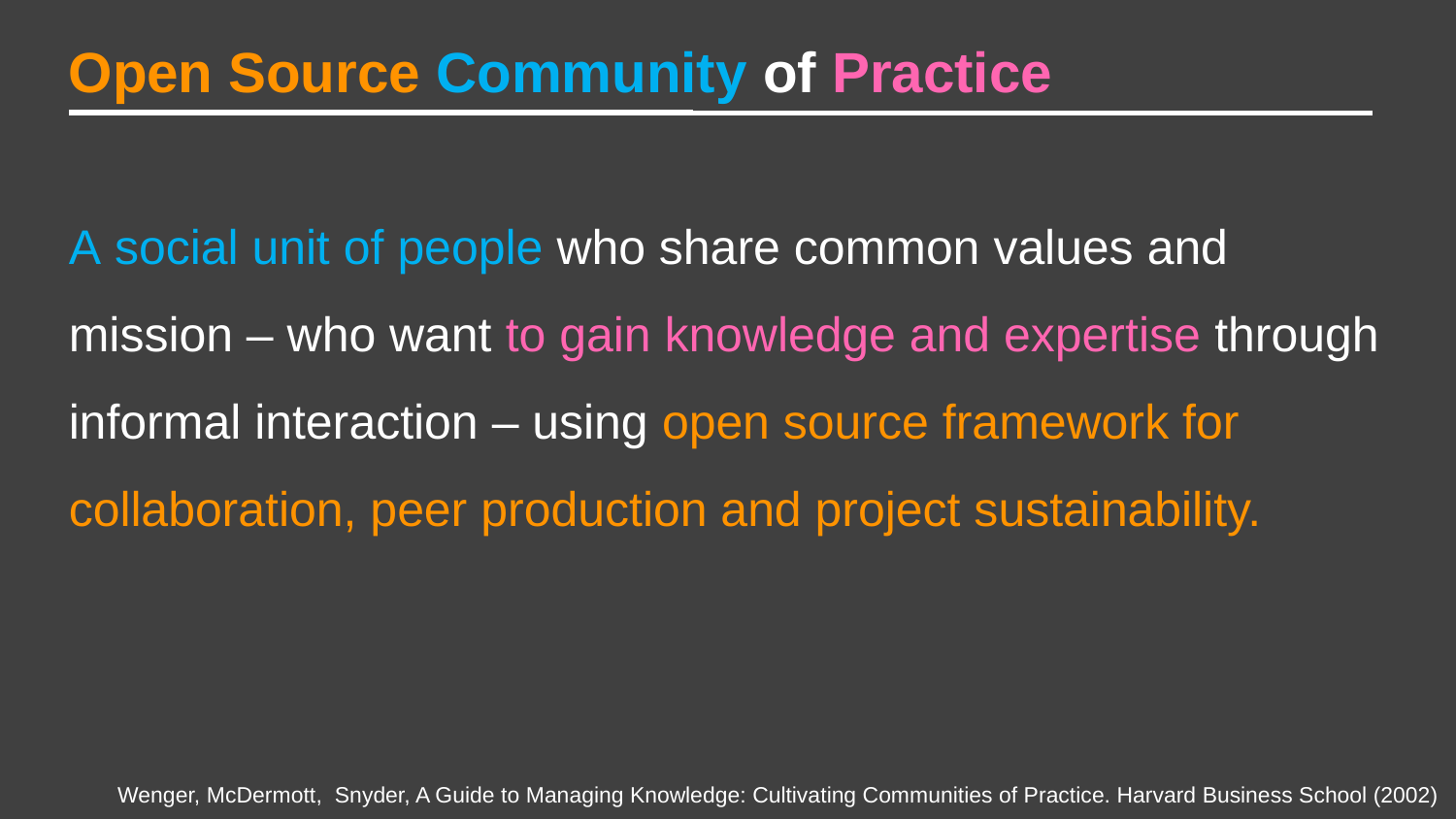

Open Source Community of Practice
A social unit of people who share common values and mission – who want to gain knowledge and expertise through informal interaction – using open source framework for collaboration, peer production and project sustainability.

Wenger, McDermott,  Snyder, A Guide to Managing Knowledge: Cultivating Communities of Practice. Harvard Business School (2002)